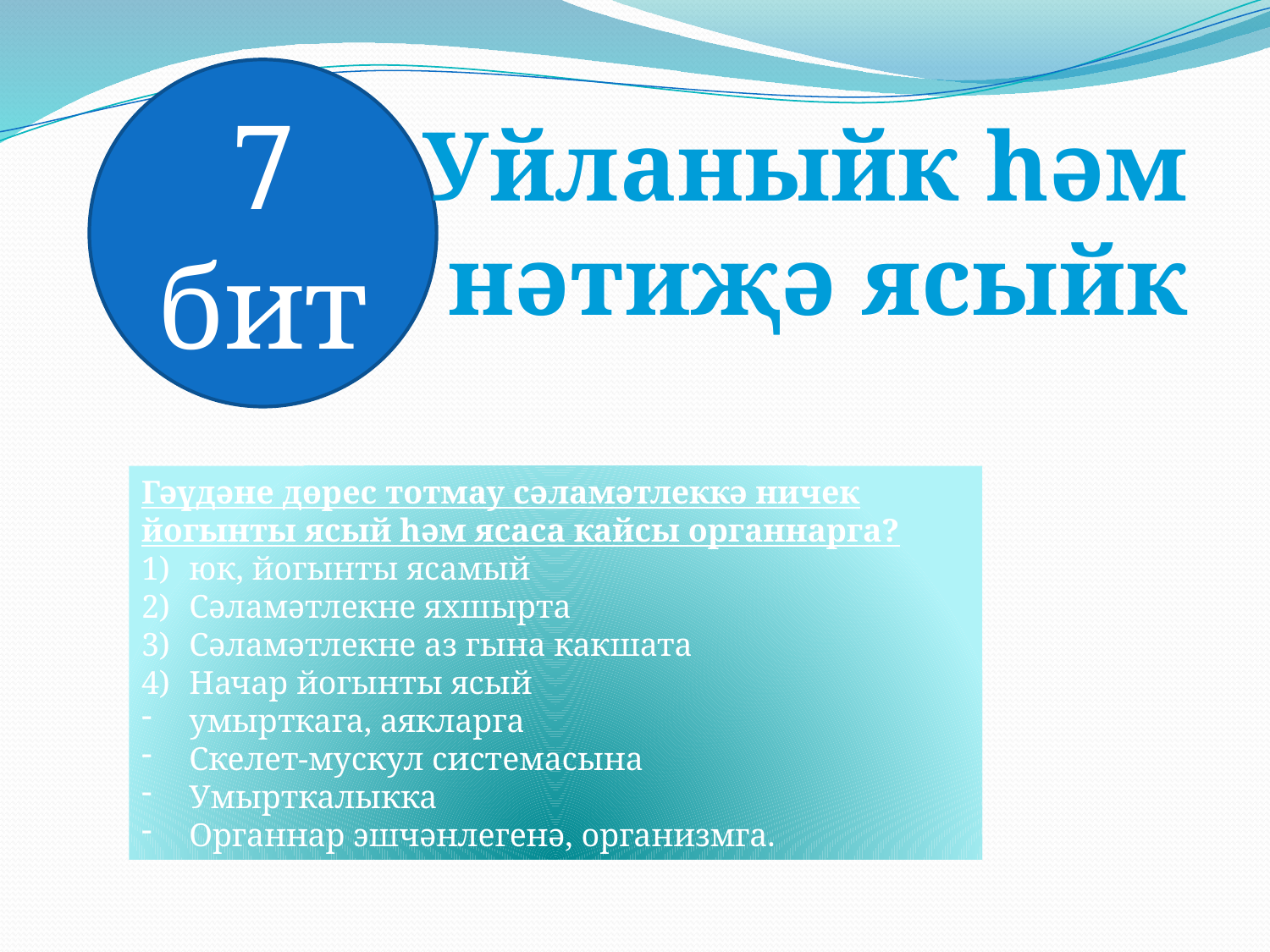

7 бит
Уйланыйк һәм
нәтиҗә ясыйк
Гәүдәне дөрес тотмау сәламәтлеккә ничек йогынты ясый һәм ясаса кайсы органнарга?
юк, йогынты ясамый
Сәламәтлекне яхшырта
Сәламәтлекне аз гына какшата
Начар йогынты ясый
умырткага, аякларга
Скелет-мускул системасына
Умырткалыкка
Органнар эшчәнлегенә, организмга.